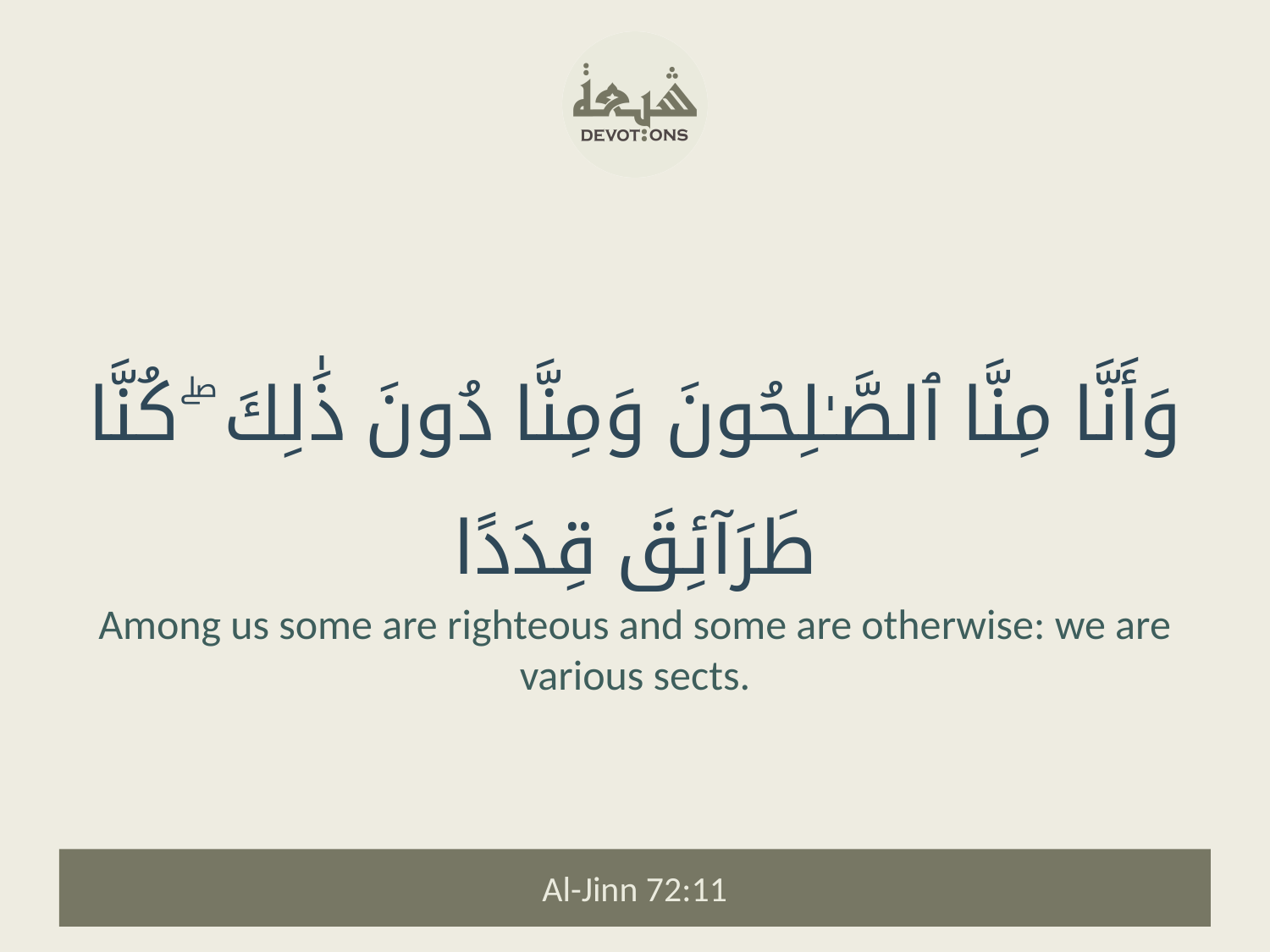

وَأَنَّا مِنَّا ٱلصَّـٰلِحُونَ وَمِنَّا دُونَ ذَٰلِكَ ۖ كُنَّا طَرَآئِقَ قِدَدًا
Among us some are righteous and some are otherwise: we are various sects.
Al-Jinn 72:11